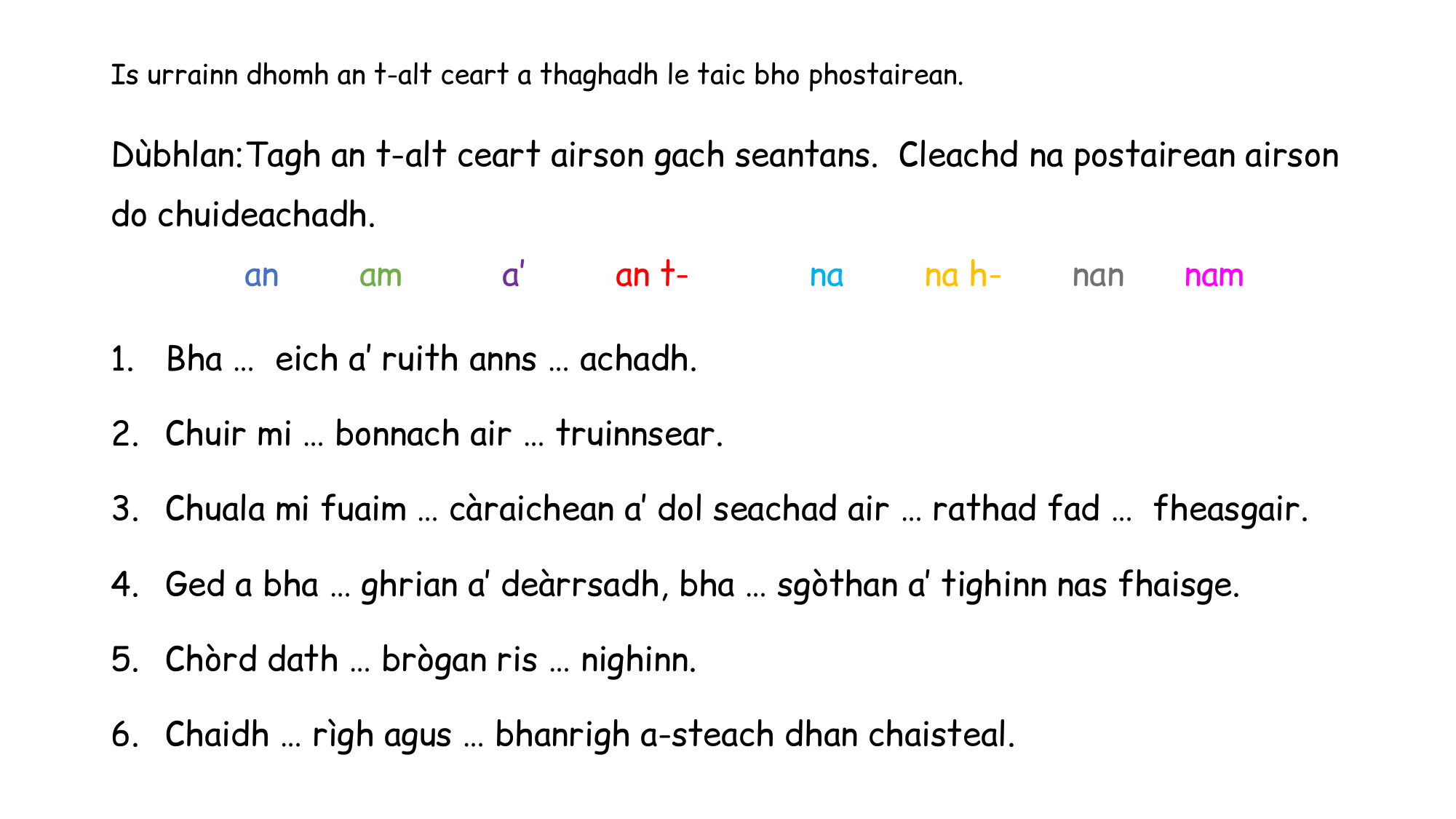

# Is urrainn dhomh an t-alt ceart a thaghadh le taic bho phostairean.
Dùbhlan:Tagh an t-alt ceart airson gach seantans.  Cleachd na postairean airson do chuideachadh.
an        am          a’         an t-            na        na h-       nan      nam
Bha …  eich a’ ruith anns … achadh.
Chuir mi … bonnach air … truinnsear.
Chuala mi fuaim … càraichean a’ dol seachad air … rathad fad …  fheasgair.
Ged a bha … ghrian a’ deàrrsadh, bha … sgòthan a’ tighinn nas fhaisge.
Chòrd dath … brògan ris … nighinn.
Chaidh … rìgh agus … bhanrigh a-steach dhan chaisteal.